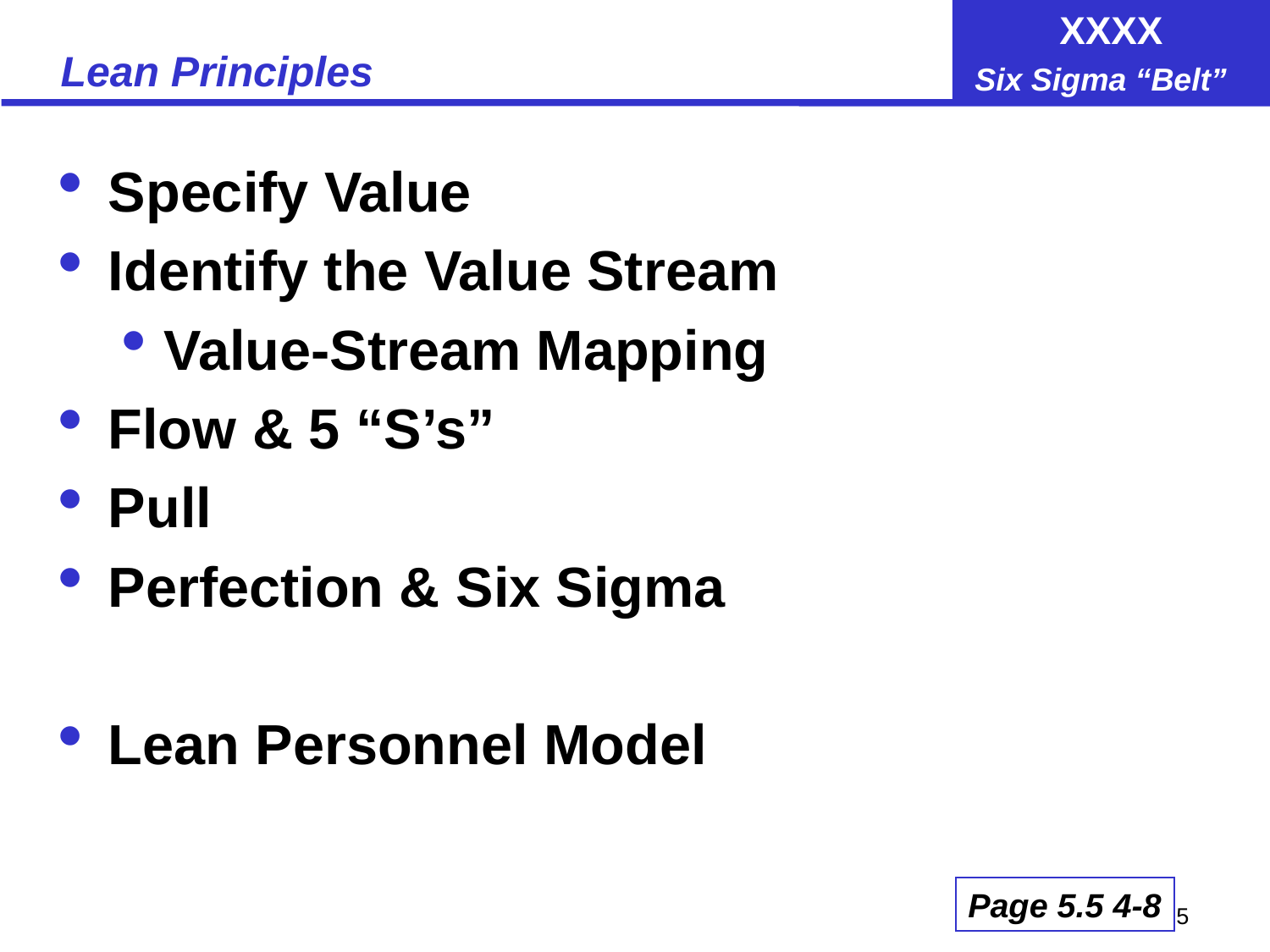

# Lean Principles
Specify Value
Identify the Value Stream
Value-Stream Mapping
Flow & 5 “S’s”
Pull
Perfection & Six Sigma

Lean Personnel Model
Page 5.5 4-8